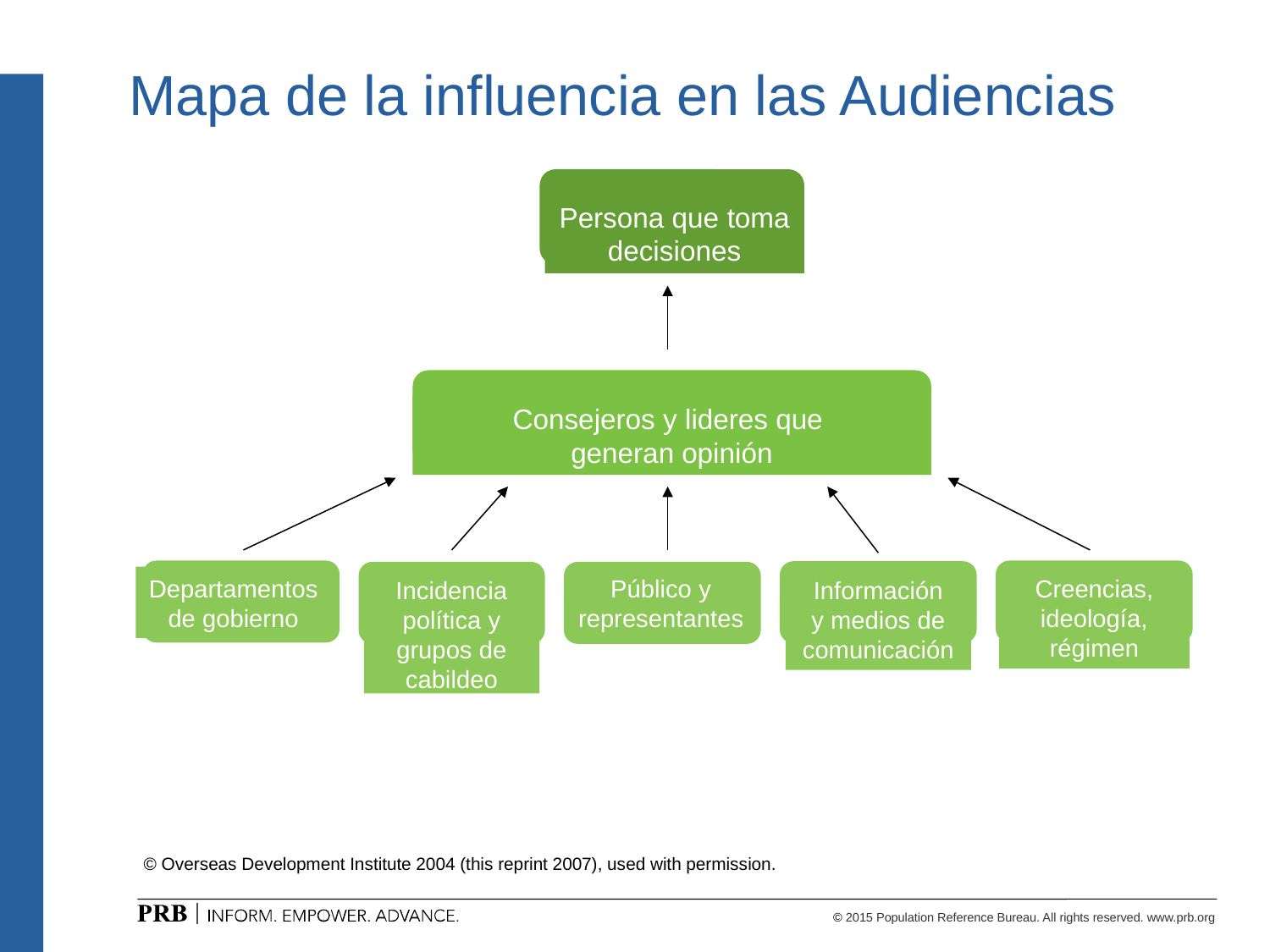

# Mapa de la influencia en las Audiencias

Persona que toma decisiones

Consejeros y lideres que
generan opinión

Departamentos de gobierno

Creencias, ideología,
régimen

Información
y medios de comunicación

Incidencia política y grupos de cabildeo

Público y
representantes
© Overseas Development Institute 2004 (this reprint 2007), used with permission.